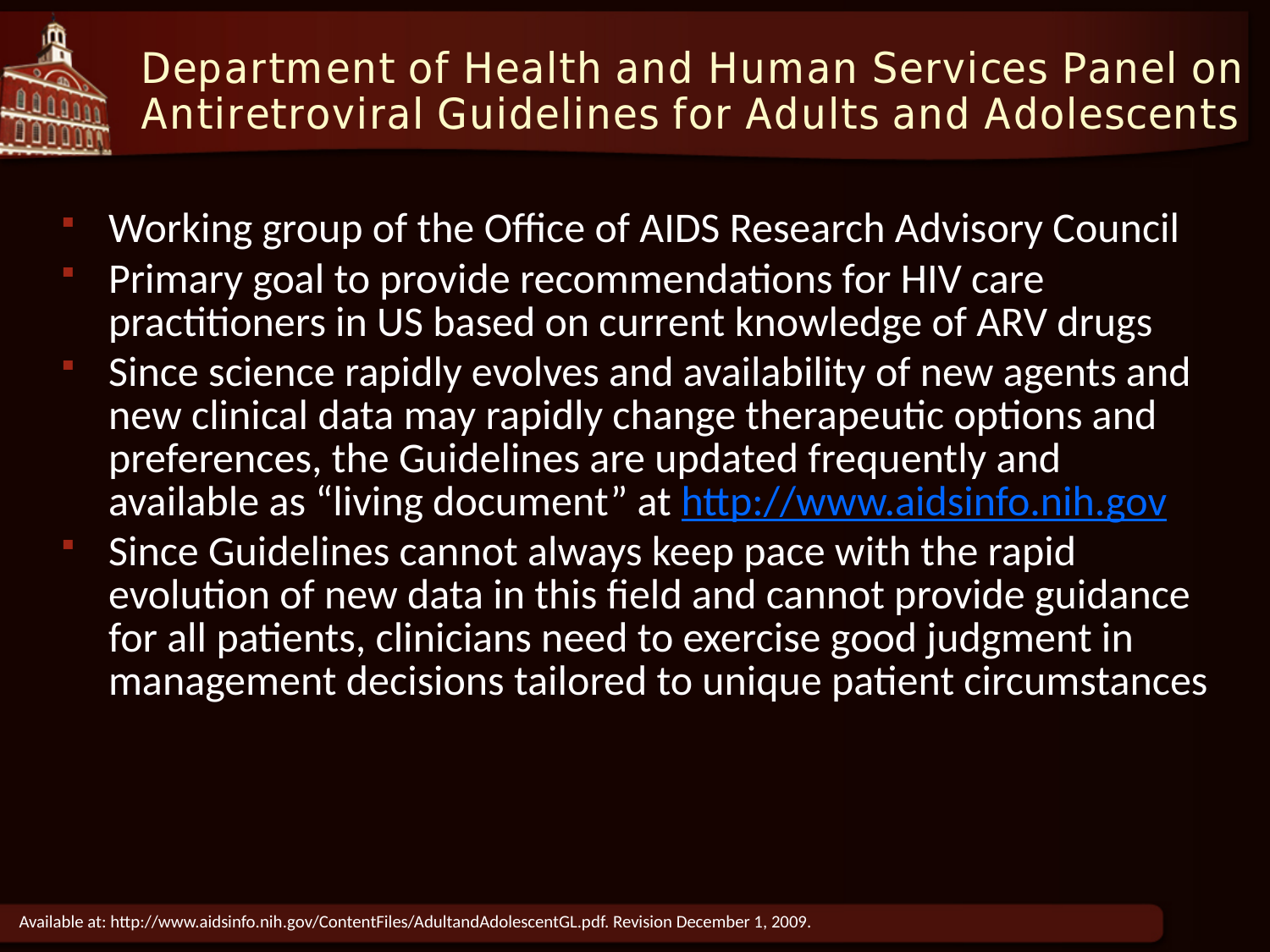

# Department of Health and Human Services Panel on Antiretroviral Guidelines for Adults and Adolescents
Working group of the Office of AIDS Research Advisory Council
Primary goal to provide recommendations for HIV care practitioners in US based on current knowledge of ARV drugs
Since science rapidly evolves and availability of new agents and new clinical data may rapidly change therapeutic options and preferences, the Guidelines are updated frequently and available as “living document” at http://www.aidsinfo.nih.gov
Since Guidelines cannot always keep pace with the rapid evolution of new data in this field and cannot provide guidance for all patients, clinicians need to exercise good judgment in management decisions tailored to unique patient circumstances
Available at: http://www.aidsinfo.nih.gov/ContentFiles/AdultandAdolescentGL.pdf. Revision December 1, 2009.